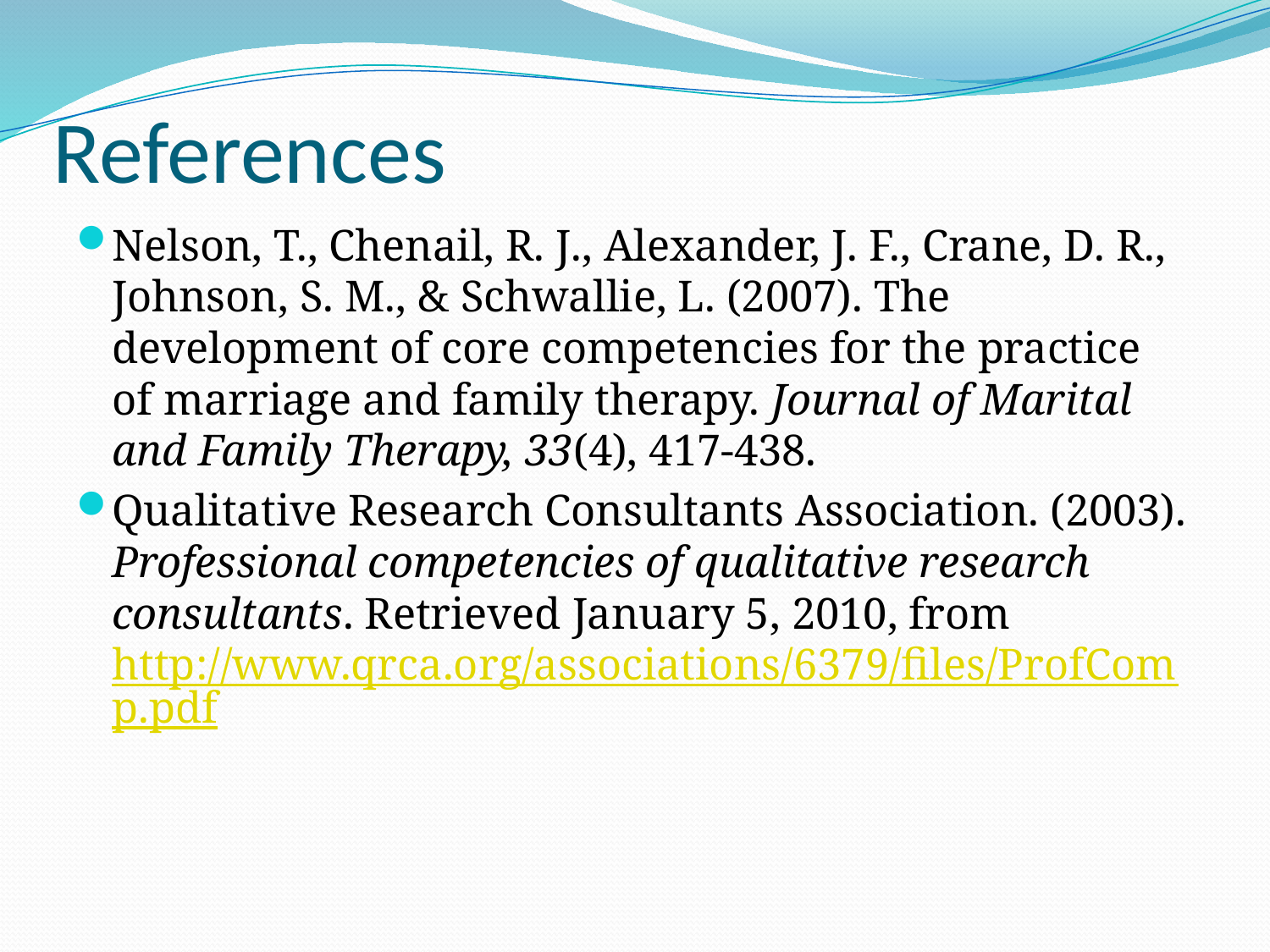

# References
Nelson, T., Chenail, R. J., Alexander, J. F., Crane, D. R., Johnson, S. M., & Schwallie, L. (2007). The development of core competencies for the practice of marriage and family therapy. Journal of Marital and Family Therapy, 33(4), 417-438.
Qualitative Research Consultants Association. (2003). Professional competencies of qualitative research consultants. Retrieved January 5, 2010, from http://www.qrca.org/associations/6379/files/ProfComp.pdf